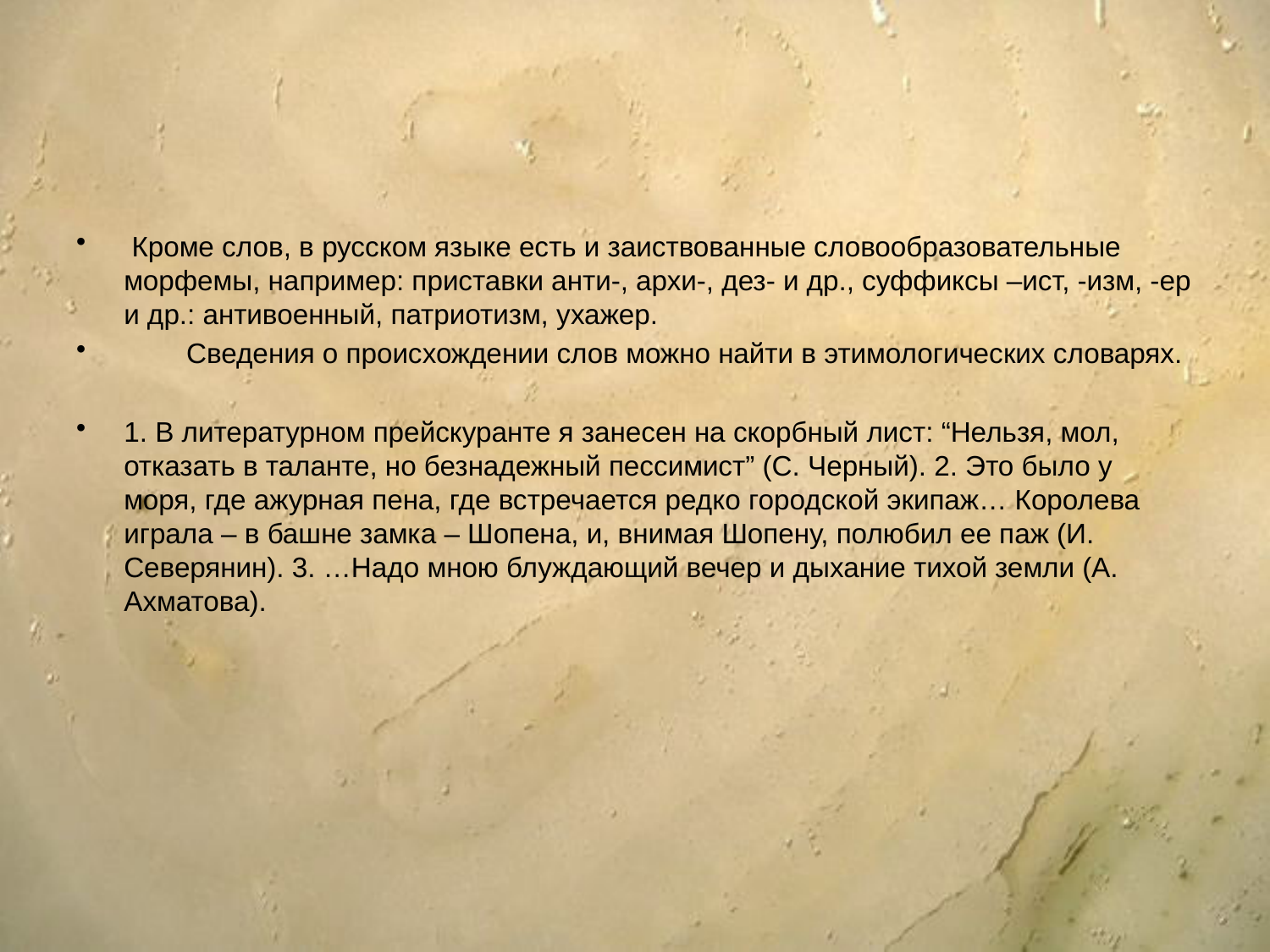

#
 Кроме слов, в русском языке есть и заиствованные словообразовательные морфемы, например: приставки анти-, архи-, дез- и др., суффиксы –ист, -изм, -ер и др.: антивоенный, патриотизм, ухажер.
        Сведения о происхождении слов можно найти в этимологических словарях.

1. В литературном прейскуранте я занесен на скорбный лист: “Нельзя, мол, отказать в таланте, но безнадежный пессимист” (С. Черный). 2. Это было у моря, где ажурная пена, где встречается редко городской экипаж… Королева играла – в башне замка – Шопена, и, внимая Шопену, полюбил ее паж (И. Северянин). 3. …Надо мною блуждающий вечер и дыхание тихой земли (А. Ахматова).